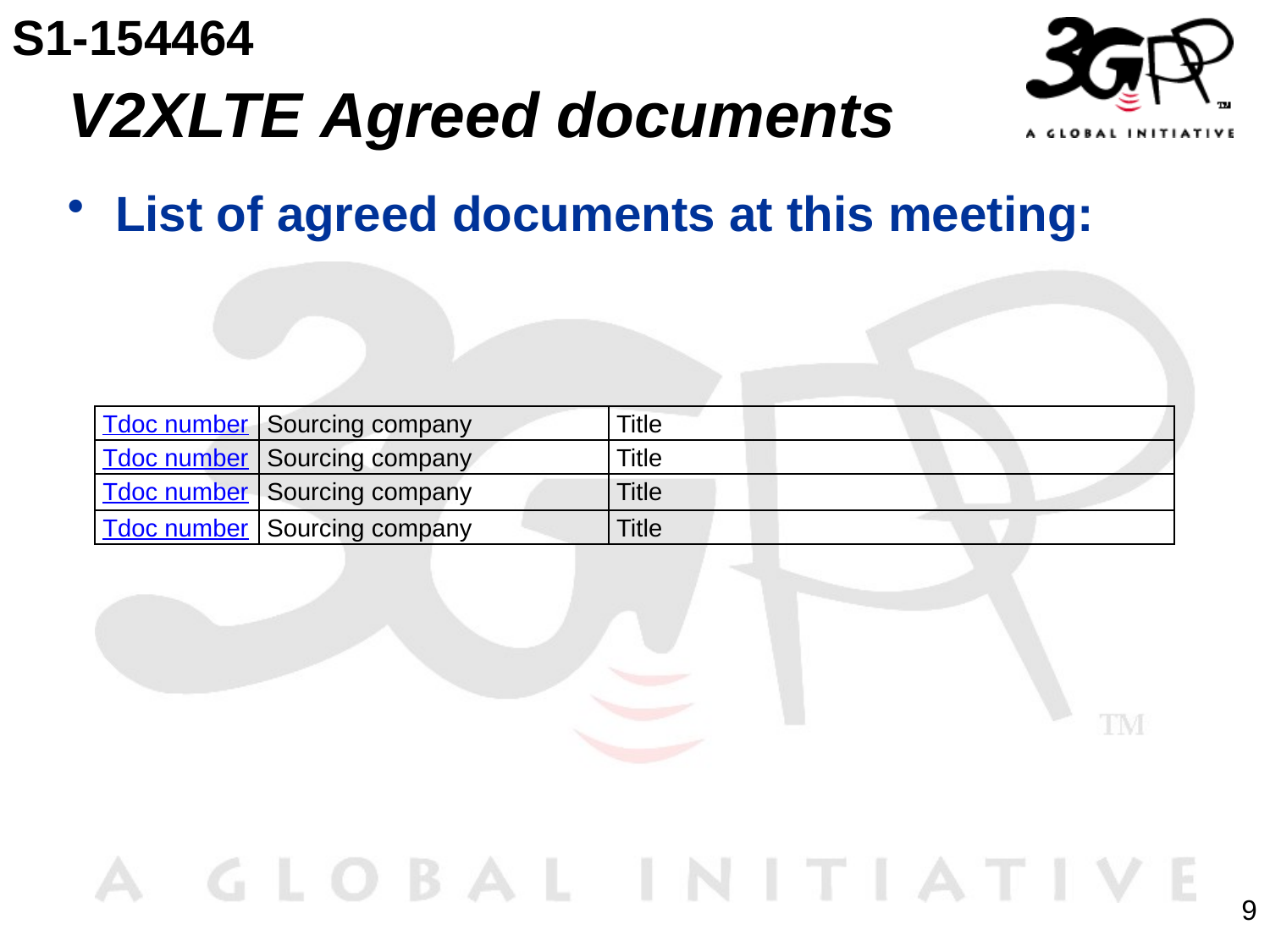

S1-154464
# V2XLTE Agreed documents
List of agreed documents at this meeting:

| Tdoc number | Sourcing company | Title |
| --- | --- | --- |
| Tdoc number | Sourcing company | Title |
| Tdoc number | Sourcing company | Title |
| Tdoc number | Sourcing company | Title |
9